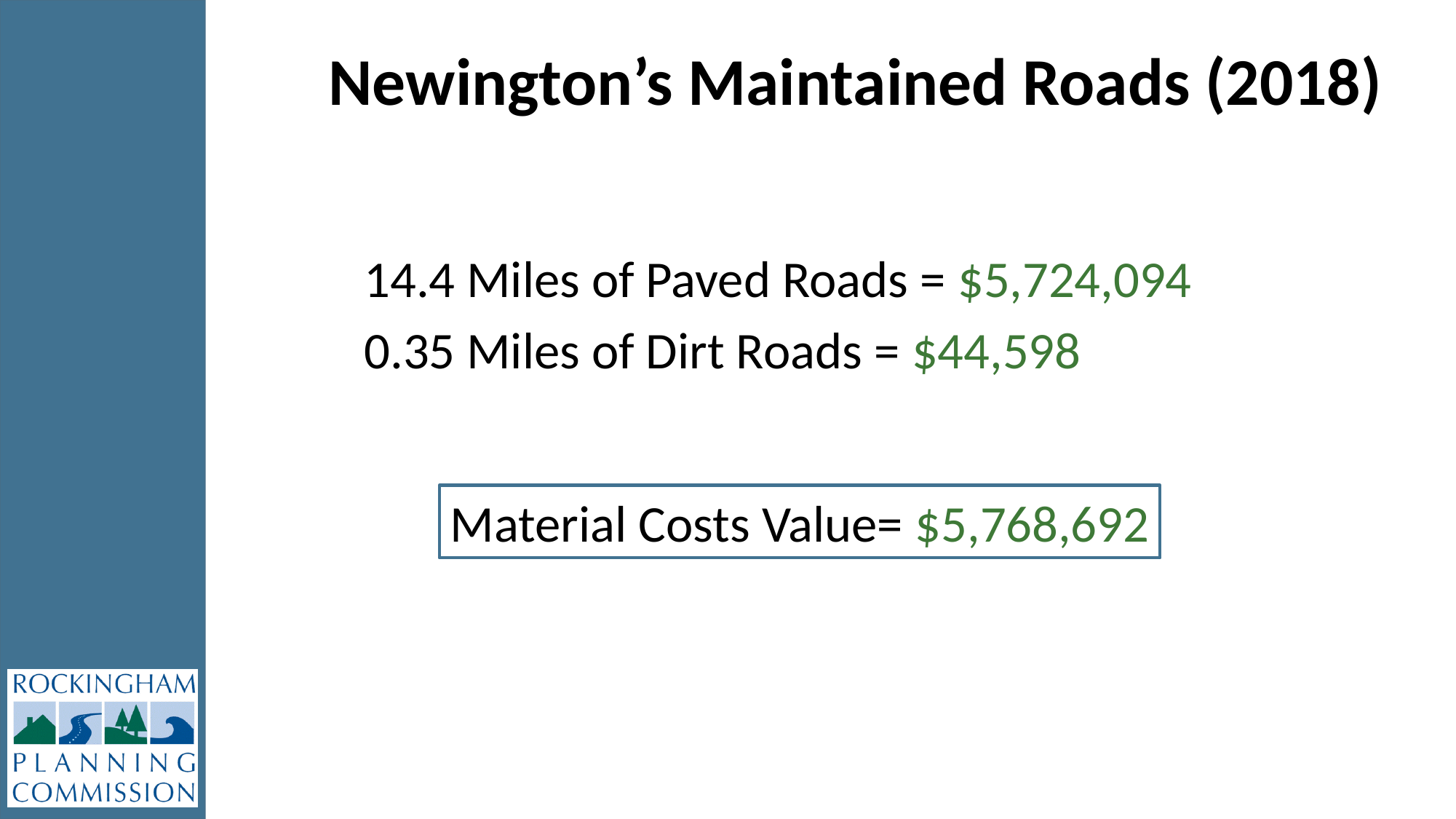

# Newington’s Maintained Roads (2018)
14.4 Miles of Paved Roads = $5,724,094
0.35 Miles of Dirt Roads = $44,598

Material Costs Value= $5,768,692